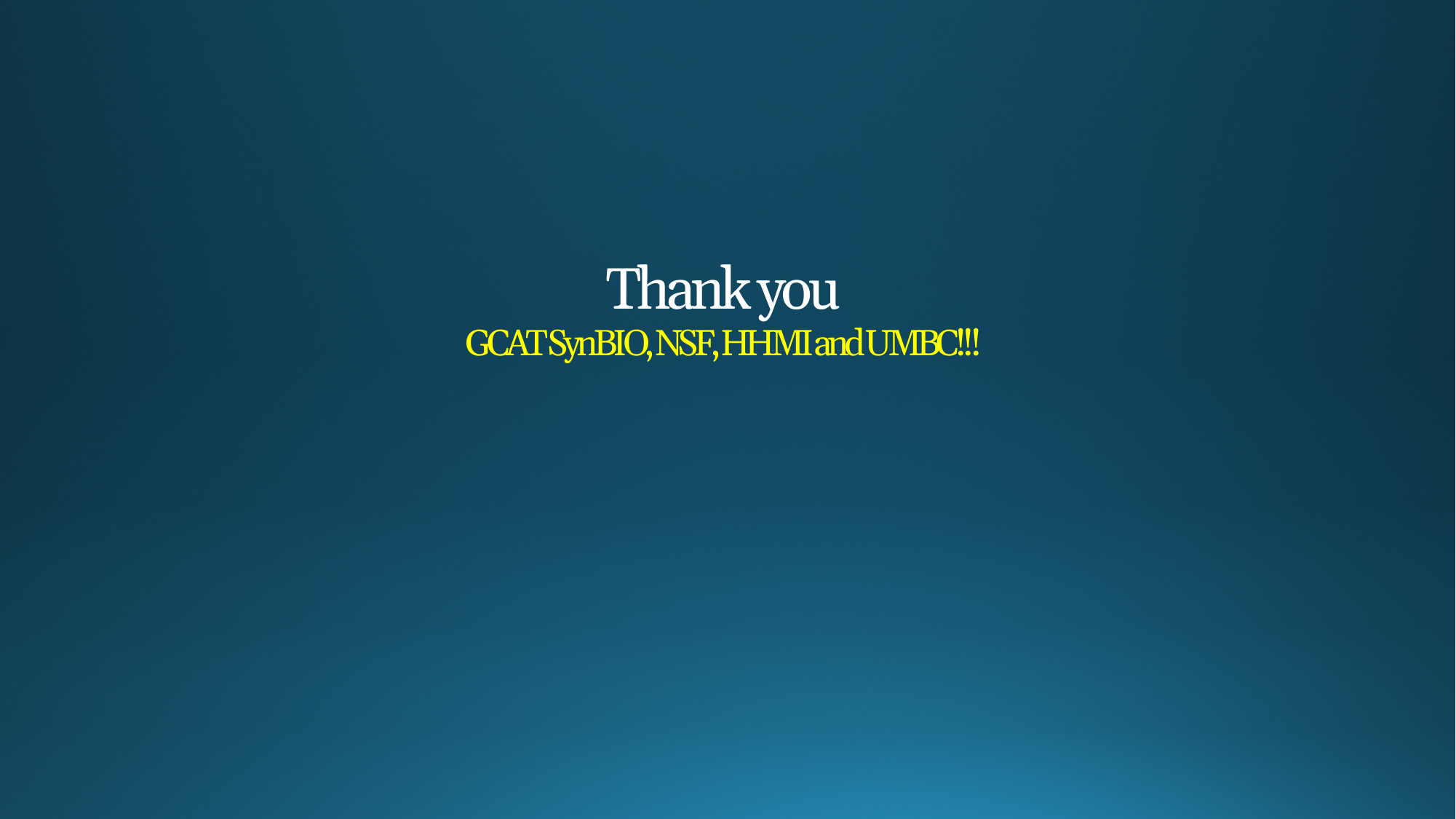

# Thank you GCAT SynBIO, NSF, HHMI and UMBC!!!